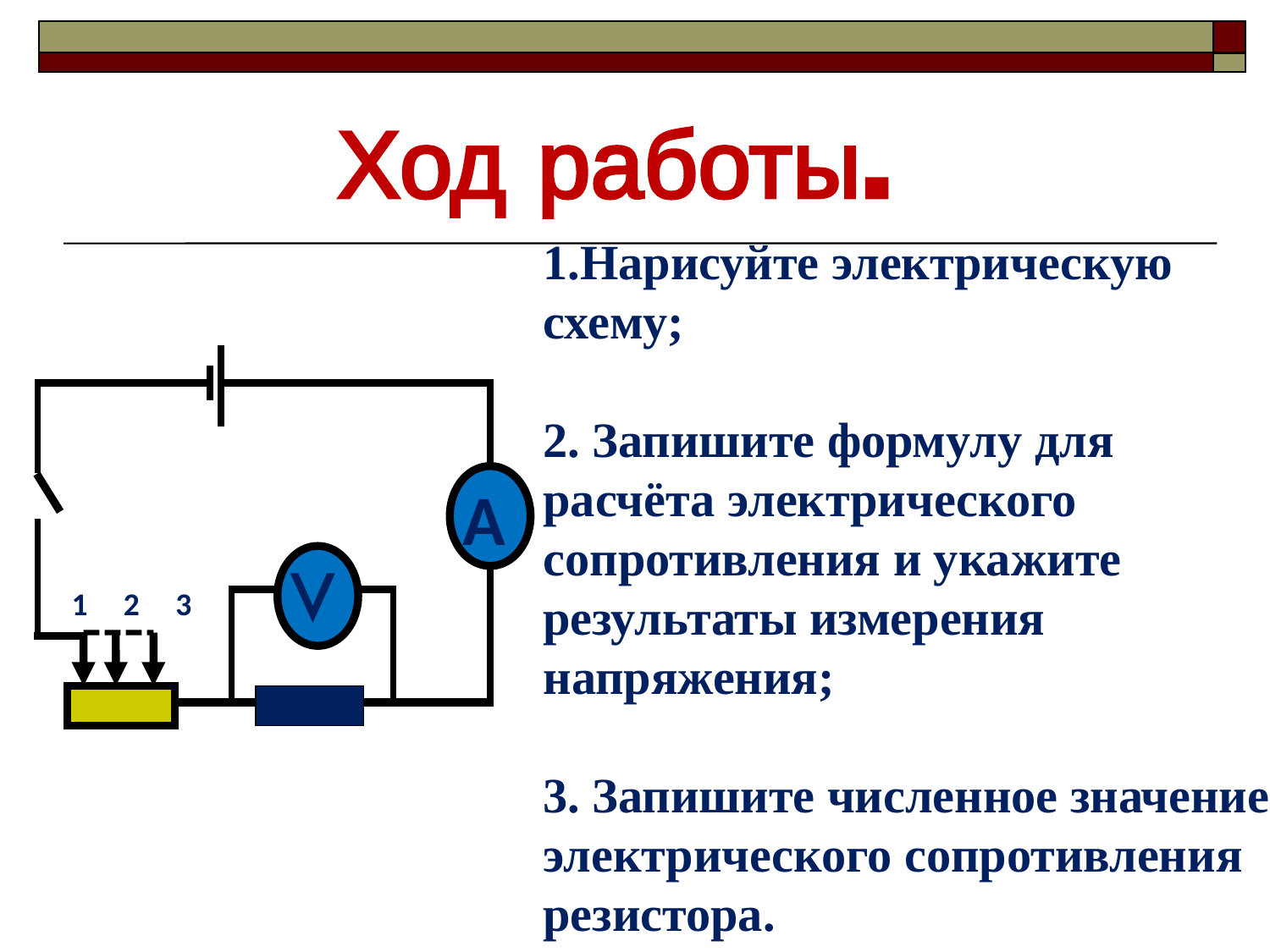

Ход работы.
1.Нарисуйте электрическую схему;

2. Запишите формулу для расчёта электрического сопротивления и укажите результаты измерения напряжения;

3. Запишите численное значение электрического сопротивления резистора.

А

V

1     2     3